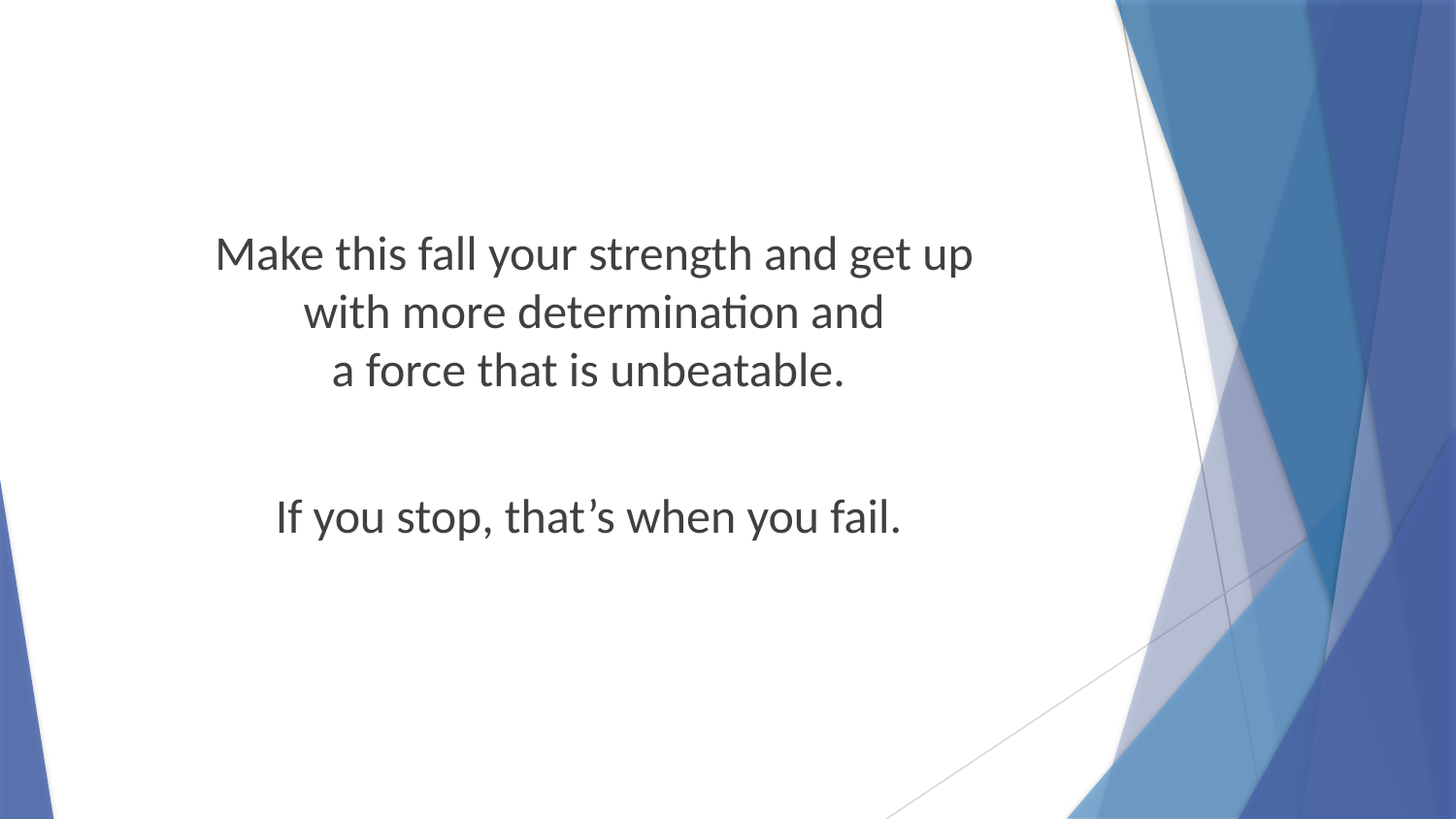

Make this fall your strength and get up
with more determination and
a force that is unbeatable.

If you stop, that’s when you fail.